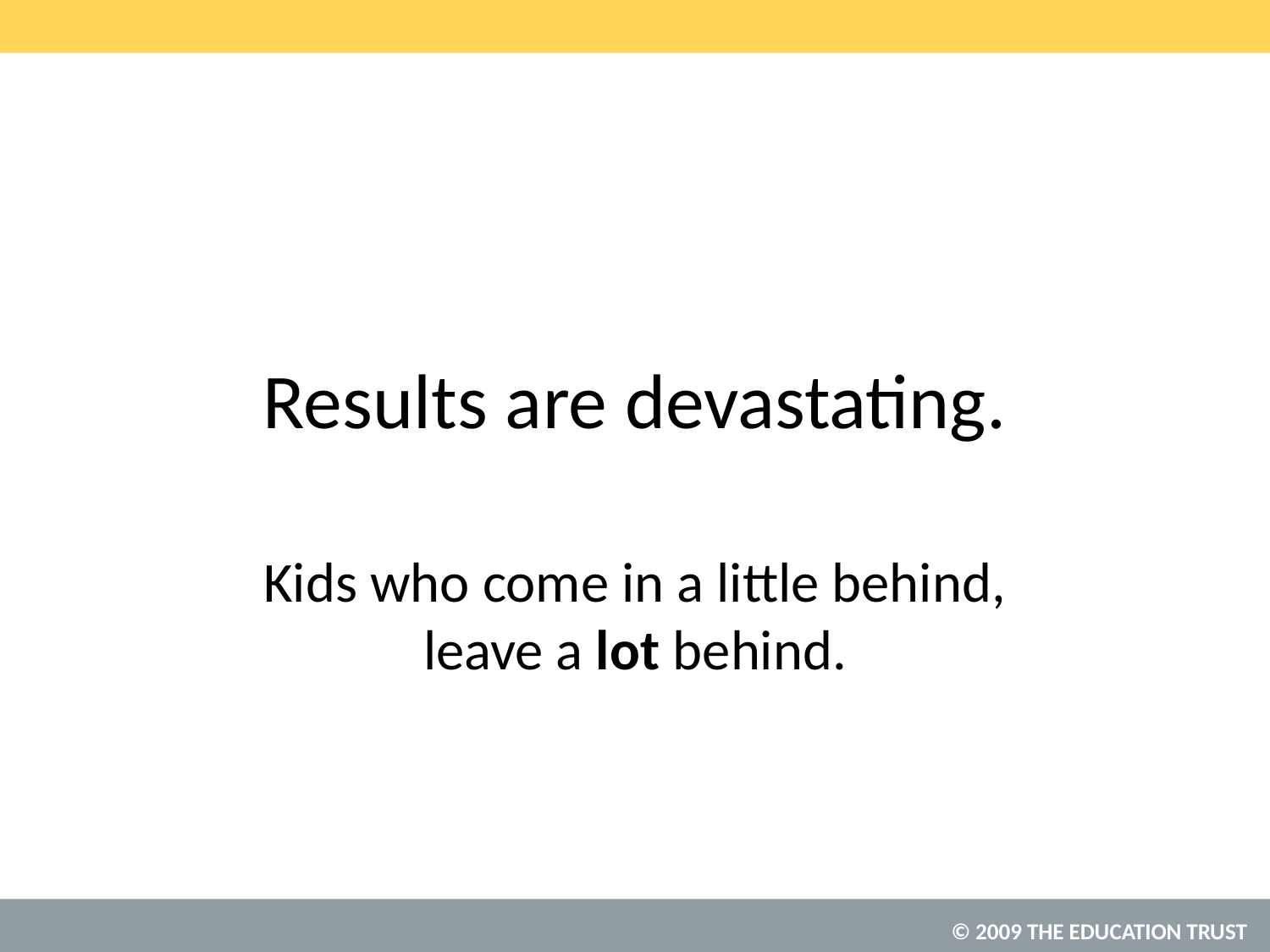

# Results are devastating.
Kids who come in a little behind, leave a lot behind.